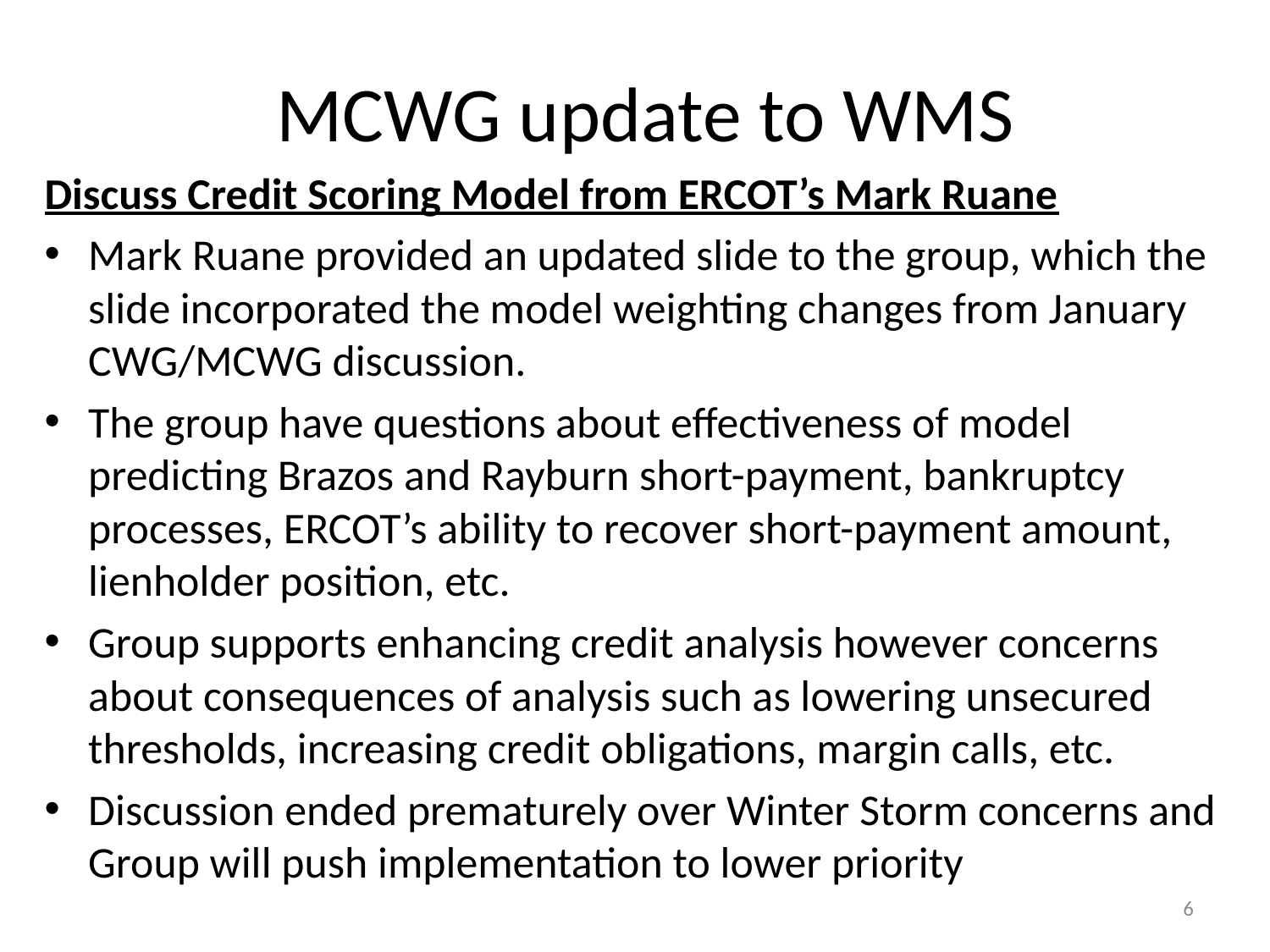

# MCWG update to WMS
Discuss Credit Scoring Model from ERCOT’s Mark Ruane
Mark Ruane provided an updated slide to the group, which the slide incorporated the model weighting changes from January CWG/MCWG discussion.
The group have questions about effectiveness of model predicting Brazos and Rayburn short-payment, bankruptcy processes, ERCOT’s ability to recover short-payment amount, lienholder position, etc.
Group supports enhancing credit analysis however concerns about consequences of analysis such as lowering unsecured thresholds, increasing credit obligations, margin calls, etc.
Discussion ended prematurely over Winter Storm concerns and Group will push implementation to lower priority
6